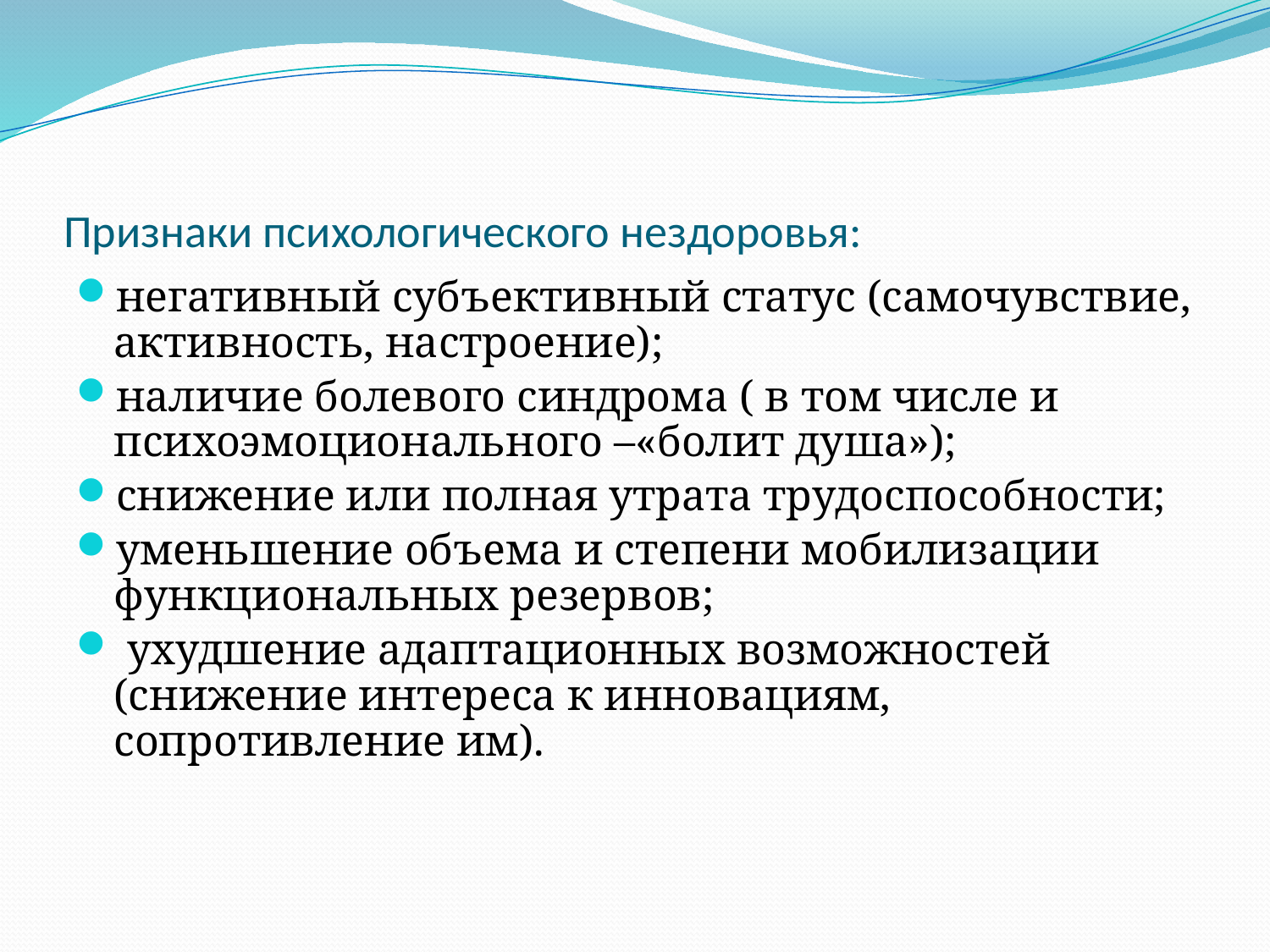

# Признаки психологического нездоровья:
негативный субъективный статус (самочувствие, активность, настроение);
наличие болевого синдрома ( в том числе и психоэмоционального –«болит душа»);
снижение или полная утрата трудоспособности;
уменьшение объема и степени мобилизации функциональных резервов;
 ухудшение адаптационных возможностей (снижение интереса к инновациям, сопротивление им).